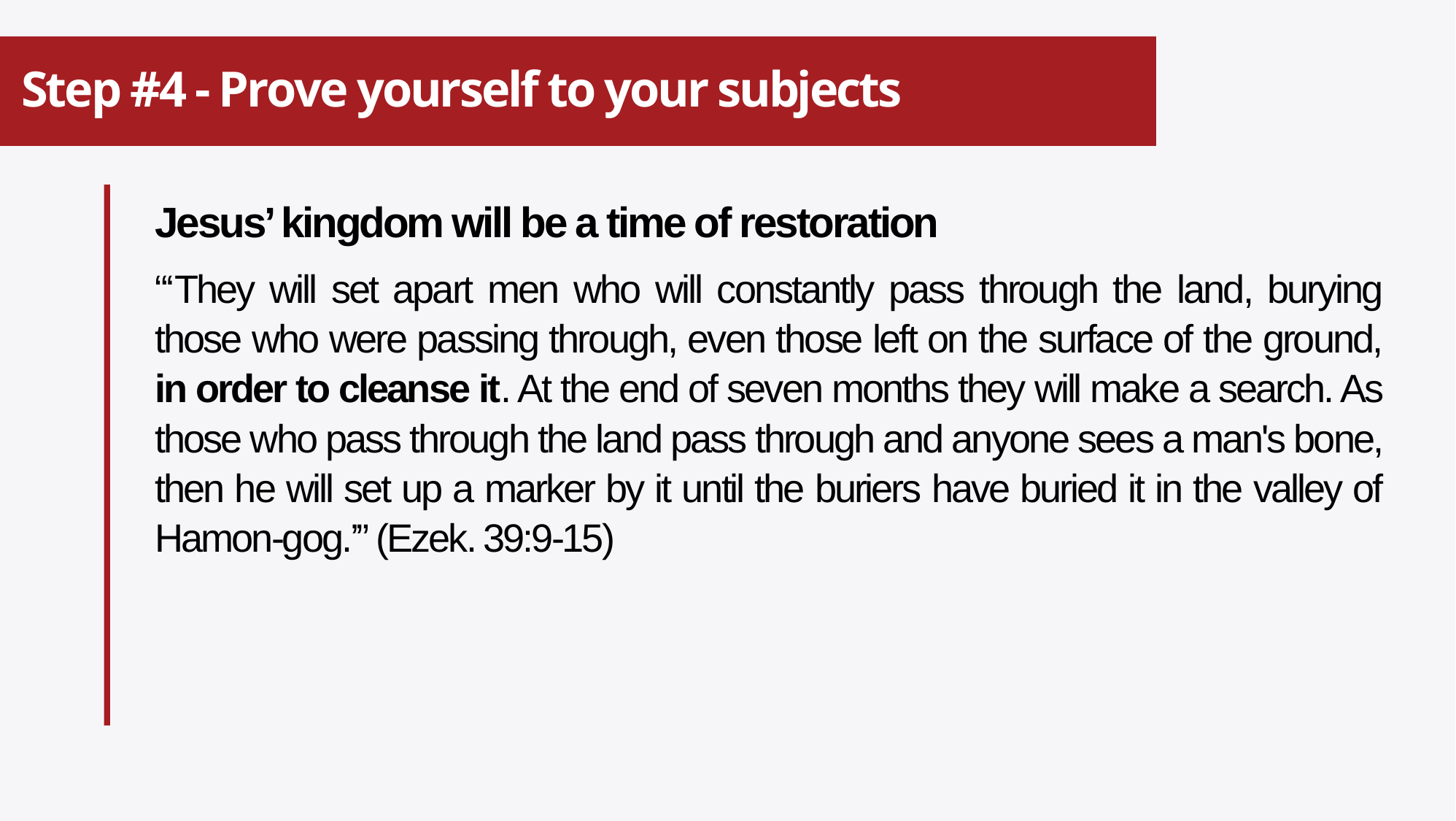

# Step #4 - Prove yourself to your subjects
Jesus’ kingdom will be a time of restoration

“‘They will set apart men who will constantly pass through the land, burying those who were passing through, even those left on the surface of the ground, in order to cleanse it. At the end of seven months they will make a search. As those who pass through the land pass through and anyone sees a man's bone, then he will set up a marker by it until the buriers have buried it in the valley of Hamon-gog.’” (Ezek. 39:9-15)